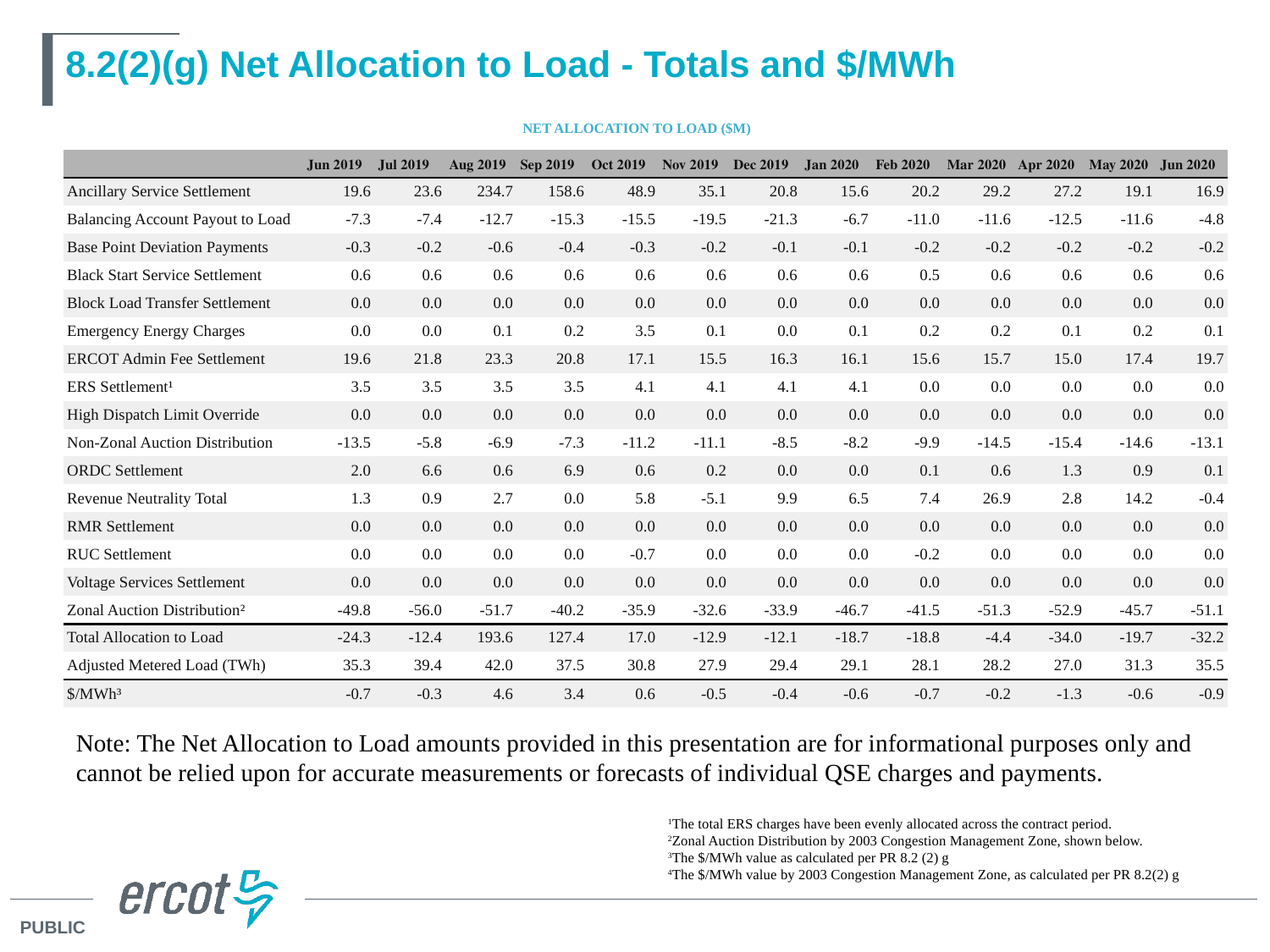

# 8.2(2)(g) Net Allocation to Load - Totals and $/MWh
NET ALLOCATION TO LOAD ($M)
|  | Jun 2019 | Jul 2019 | Aug 2019 | Sep 2019 | Oct 2019 | Nov 2019 | Dec 2019 | Jan 2020 | Feb 2020 | Mar 2020 | Apr 2020 | May 2020 | Jun 2020 |
| --- | --- | --- | --- | --- | --- | --- | --- | --- | --- | --- | --- | --- | --- |
| Ancillary Service Settlement | 19.6 | 23.6 | 234.7 | 158.6 | 48.9 | 35.1 | 20.8 | 15.6 | 20.2 | 29.2 | 27.2 | 19.1 | 16.9 |
| Balancing Account Payout to Load | -7.3 | -7.4 | -12.7 | -15.3 | -15.5 | -19.5 | -21.3 | -6.7 | -11.0 | -11.6 | -12.5 | -11.6 | -4.8 |
| Base Point Deviation Payments | -0.3 | -0.2 | -0.6 | -0.4 | -0.3 | -0.2 | -0.1 | -0.1 | -0.2 | -0.2 | -0.2 | -0.2 | -0.2 |
| Black Start Service Settlement | 0.6 | 0.6 | 0.6 | 0.6 | 0.6 | 0.6 | 0.6 | 0.6 | 0.5 | 0.6 | 0.6 | 0.6 | 0.6 |
| Block Load Transfer Settlement | 0.0 | 0.0 | 0.0 | 0.0 | 0.0 | 0.0 | 0.0 | 0.0 | 0.0 | 0.0 | 0.0 | 0.0 | 0.0 |
| Emergency Energy Charges | 0.0 | 0.0 | 0.1 | 0.2 | 3.5 | 0.1 | 0.0 | 0.1 | 0.2 | 0.2 | 0.1 | 0.2 | 0.1 |
| ERCOT Admin Fee Settlement | 19.6 | 21.8 | 23.3 | 20.8 | 17.1 | 15.5 | 16.3 | 16.1 | 15.6 | 15.7 | 15.0 | 17.4 | 19.7 |
| ERS Settlement¹ | 3.5 | 3.5 | 3.5 | 3.5 | 4.1 | 4.1 | 4.1 | 4.1 | 0.0 | 0.0 | 0.0 | 0.0 | 0.0 |
| High Dispatch Limit Override | 0.0 | 0.0 | 0.0 | 0.0 | 0.0 | 0.0 | 0.0 | 0.0 | 0.0 | 0.0 | 0.0 | 0.0 | 0.0 |
| Non-Zonal Auction Distribution | -13.5 | -5.8 | -6.9 | -7.3 | -11.2 | -11.1 | -8.5 | -8.2 | -9.9 | -14.5 | -15.4 | -14.6 | -13.1 |
| ORDC Settlement | 2.0 | 6.6 | 0.6 | 6.9 | 0.6 | 0.2 | 0.0 | 0.0 | 0.1 | 0.6 | 1.3 | 0.9 | 0.1 |
| Revenue Neutrality Total | 1.3 | 0.9 | 2.7 | 0.0 | 5.8 | -5.1 | 9.9 | 6.5 | 7.4 | 26.9 | 2.8 | 14.2 | -0.4 |
| RMR Settlement | 0.0 | 0.0 | 0.0 | 0.0 | 0.0 | 0.0 | 0.0 | 0.0 | 0.0 | 0.0 | 0.0 | 0.0 | 0.0 |
| RUC Settlement | 0.0 | 0.0 | 0.0 | 0.0 | -0.7 | 0.0 | 0.0 | 0.0 | -0.2 | 0.0 | 0.0 | 0.0 | 0.0 |
| Voltage Services Settlement | 0.0 | 0.0 | 0.0 | 0.0 | 0.0 | 0.0 | 0.0 | 0.0 | 0.0 | 0.0 | 0.0 | 0.0 | 0.0 |
| Zonal Auction Distribution² | -49.8 | -56.0 | -51.7 | -40.2 | -35.9 | -32.6 | -33.9 | -46.7 | -41.5 | -51.3 | -52.9 | -45.7 | -51.1 |
| Total Allocation to Load | -24.3 | -12.4 | 193.6 | 127.4 | 17.0 | -12.9 | -12.1 | -18.7 | -18.8 | -4.4 | -34.0 | -19.7 | -32.2 |
| Adjusted Metered Load (TWh) | 35.3 | 39.4 | 42.0 | 37.5 | 30.8 | 27.9 | 29.4 | 29.1 | 28.1 | 28.2 | 27.0 | 31.3 | 35.5 |
| $/MWh³ | -0.7 | -0.3 | 4.6 | 3.4 | 0.6 | -0.5 | -0.4 | -0.6 | -0.7 | -0.2 | -1.3 | -0.6 | -0.9 |
Note: The Net Allocation to Load amounts provided in this presentation are for informational purposes only and cannot be relied upon for accurate measurements or forecasts of individual QSE charges and payments.

1The total ERS charges have been evenly allocated across the contract period.
2Zonal Auction Distribution by 2003 Congestion Management Zone, shown below.
3The $/MWh value as calculated per PR 8.2 (2) g
4The $/MWh value by 2003 Congestion Management Zone, as calculated per PR 8.2(2) g